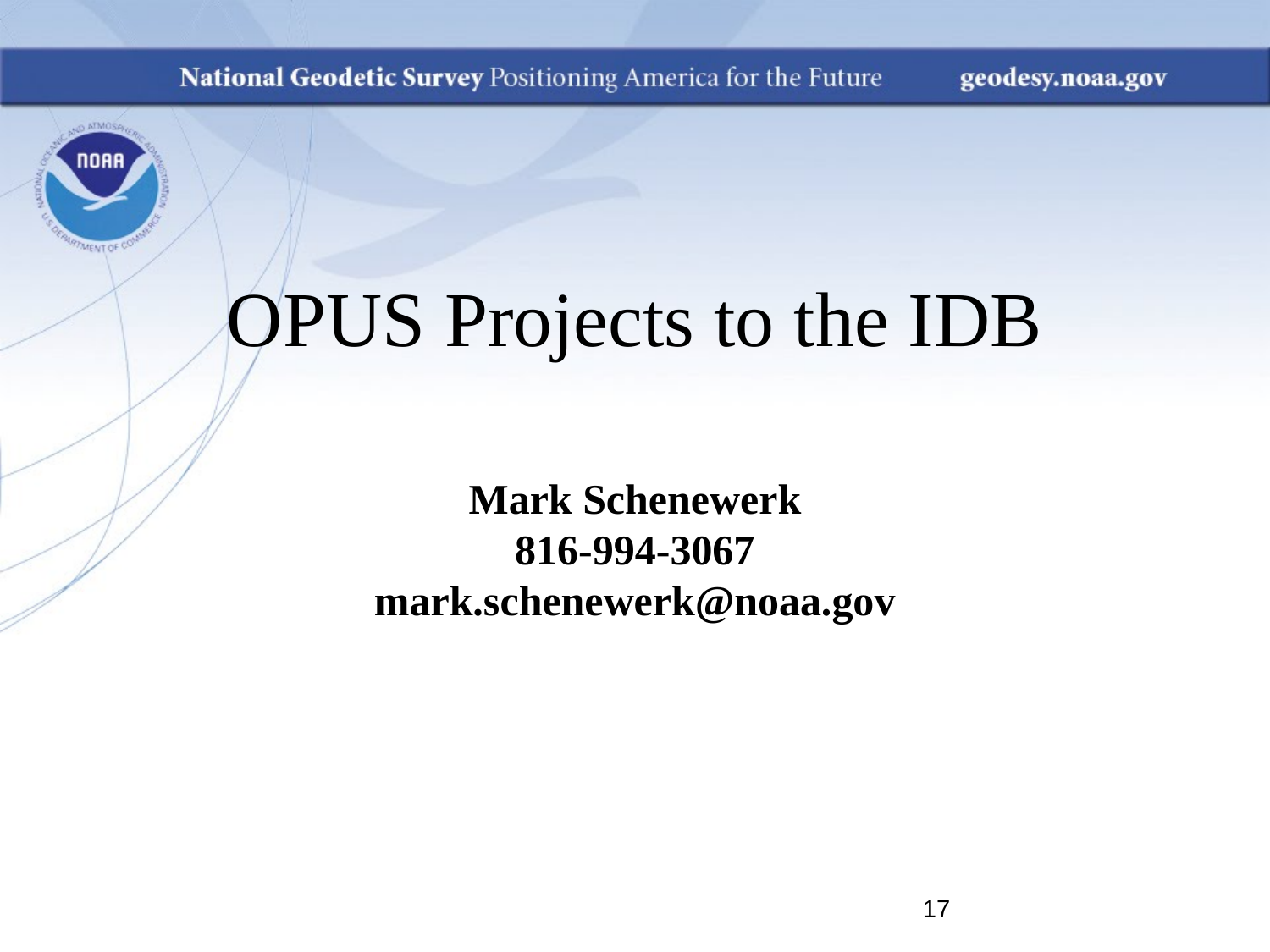

OPUS Projects to the IDB

Mark Schenewerk
816-994-3067
mark.schenewerk@noaa.gov

17